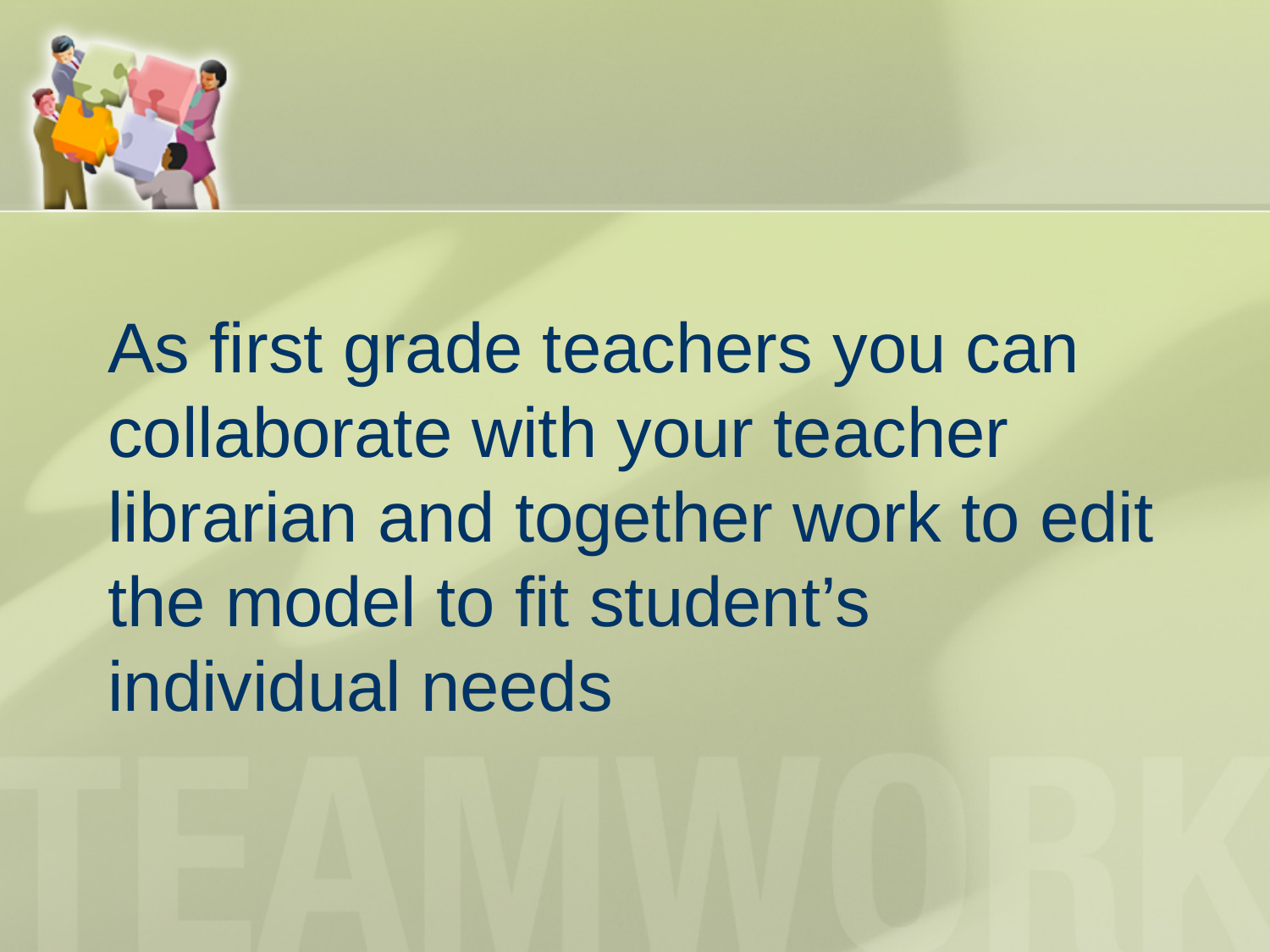

As first grade teachers you can collaborate with your teacher librarian and together work to edit the model to fit student’s individual needs